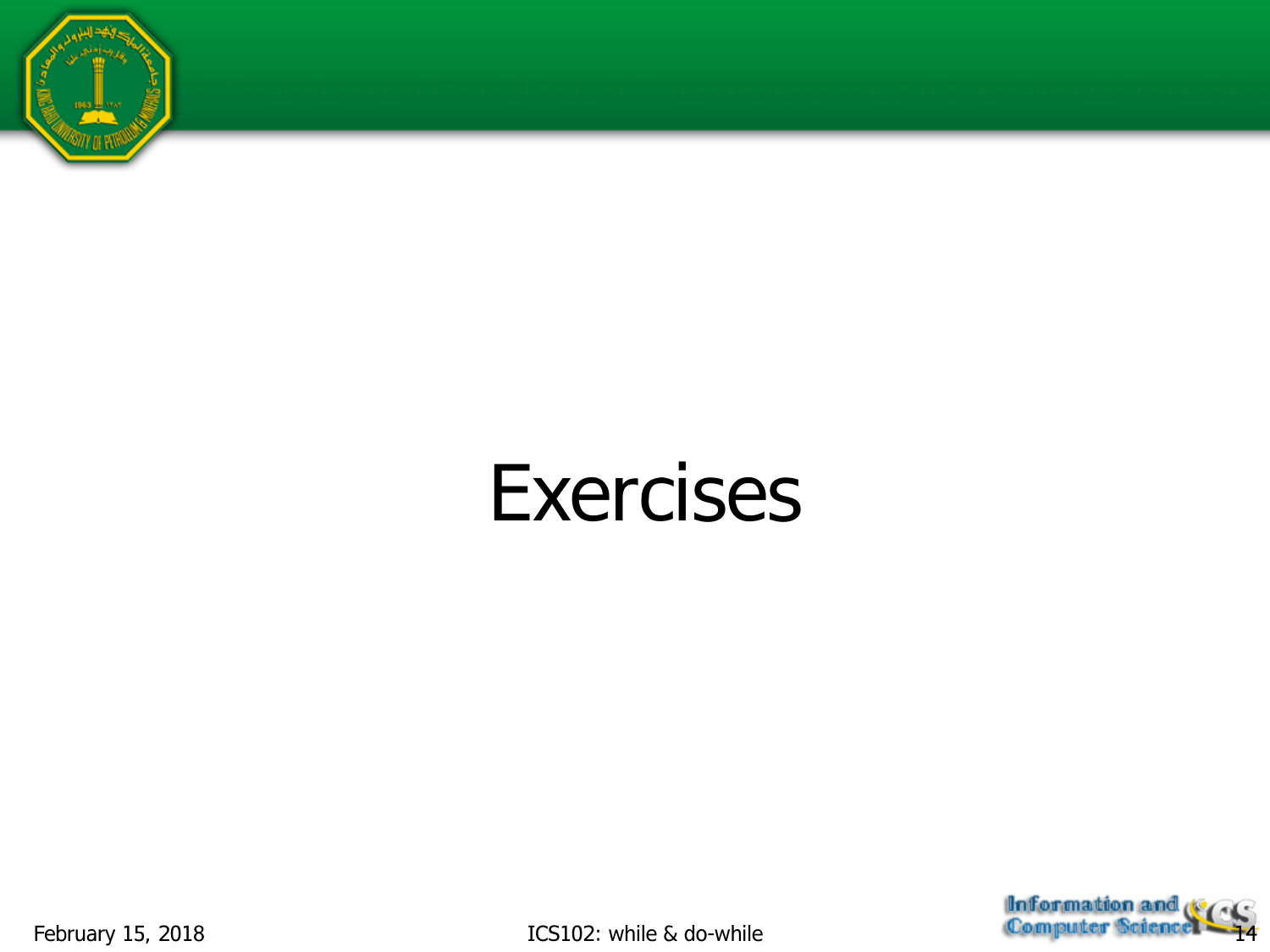

Exercises
February 15, 2018
ICS102: while & do-while
14